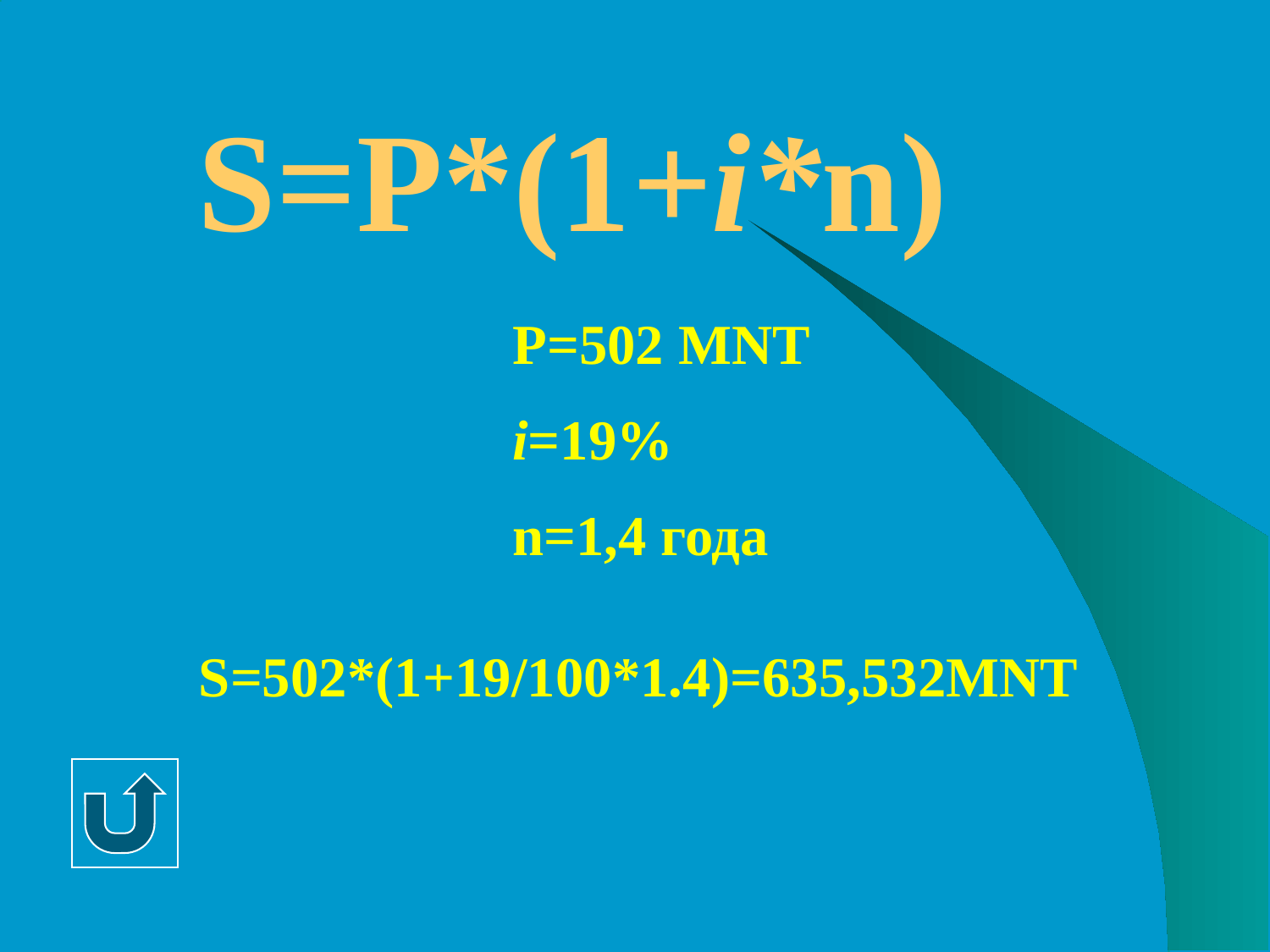

# S=P*(1+i*n)
P=502 MNT
i=19%
n=1,4 года

S=502*(1+19/100*1.4)=635,532MNT